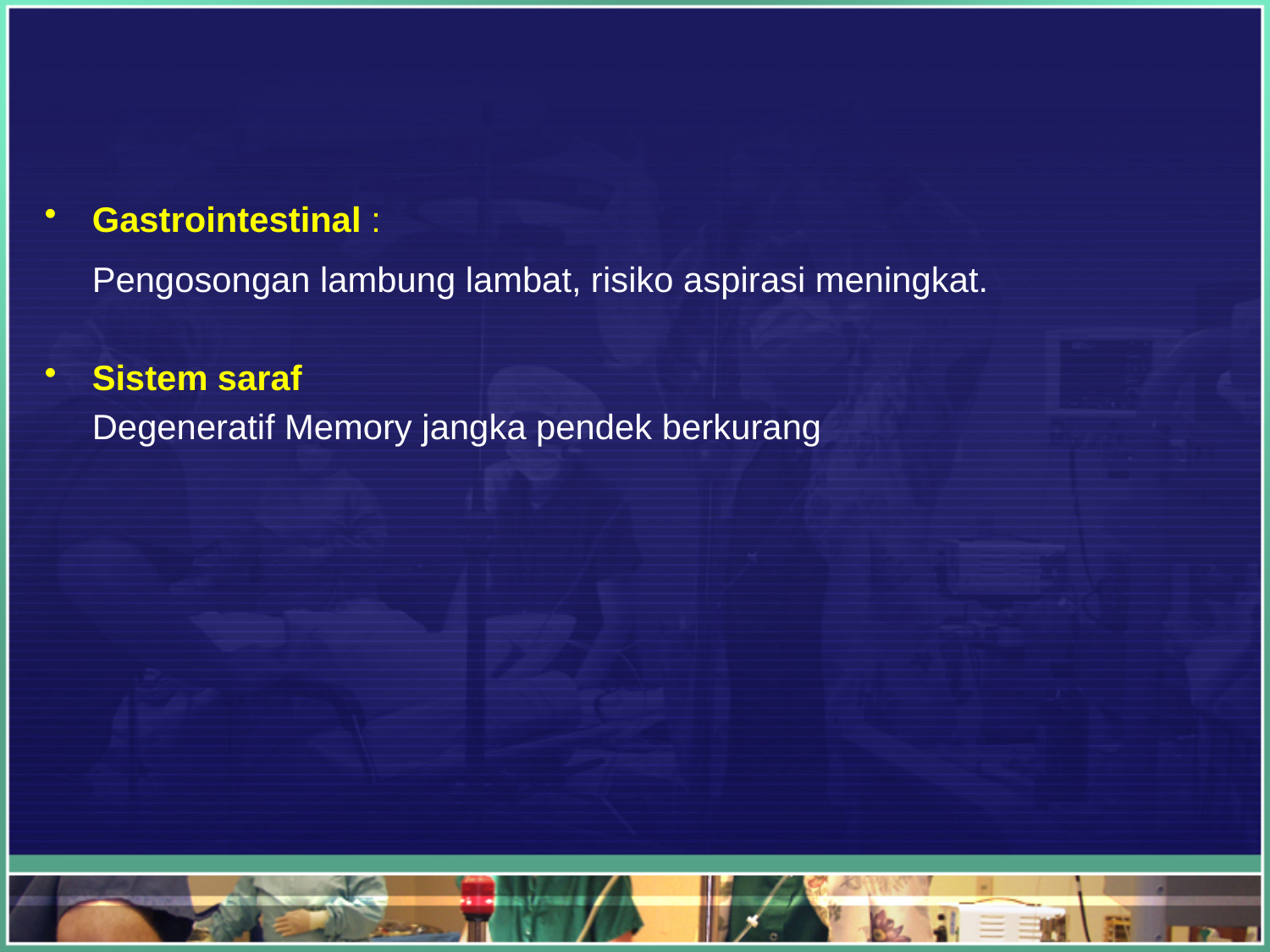

Gastrointestinal :
	Pengosongan lambung lambat, risiko aspirasi meningkat.

Sistem saraf
	Degeneratif Memory jangka pendek berkurang